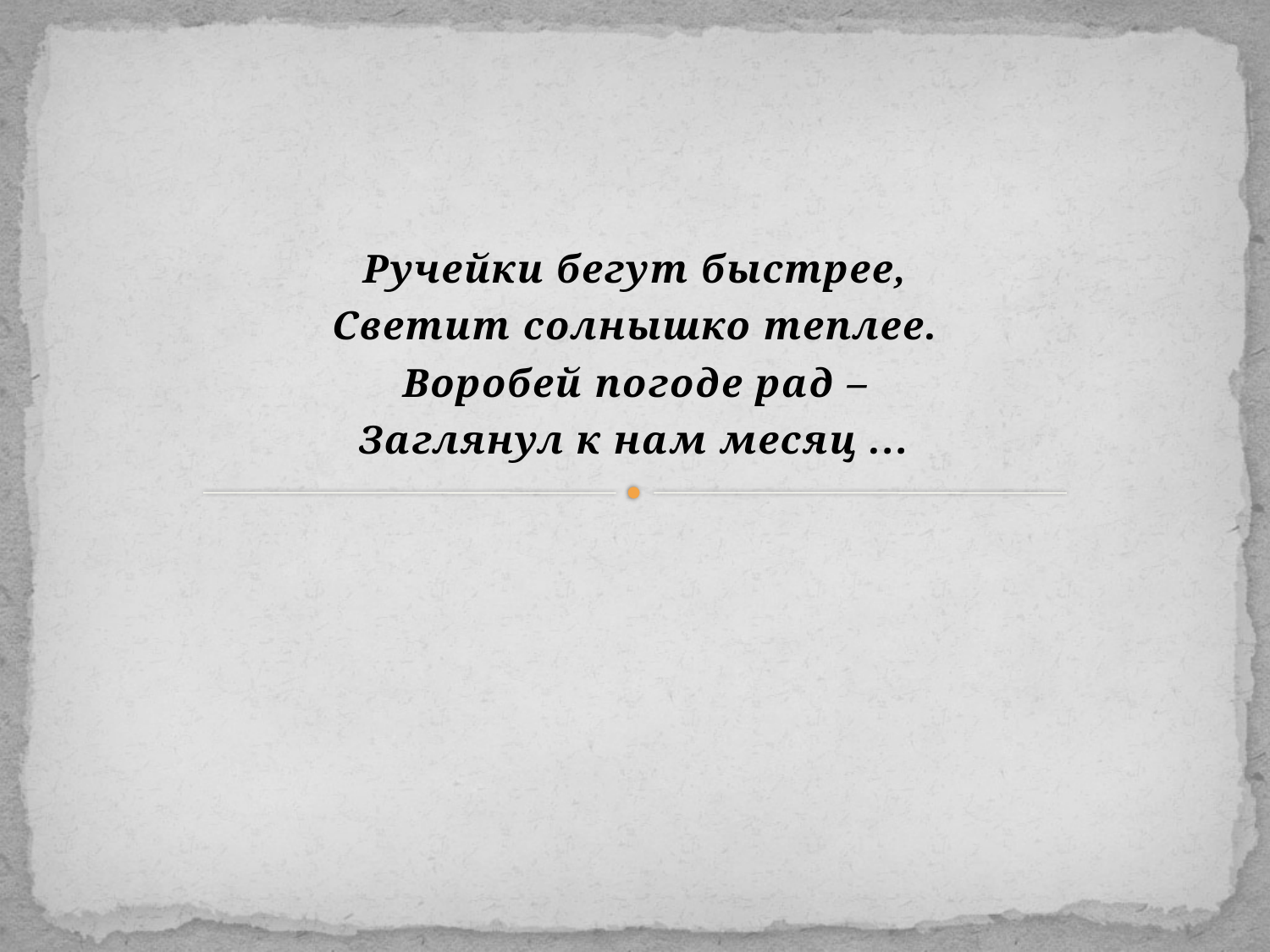

#
Ручейки бегут быстрее,
Светит солнышко теплее.
Воробей погоде рад –
Заглянул к нам месяц ...